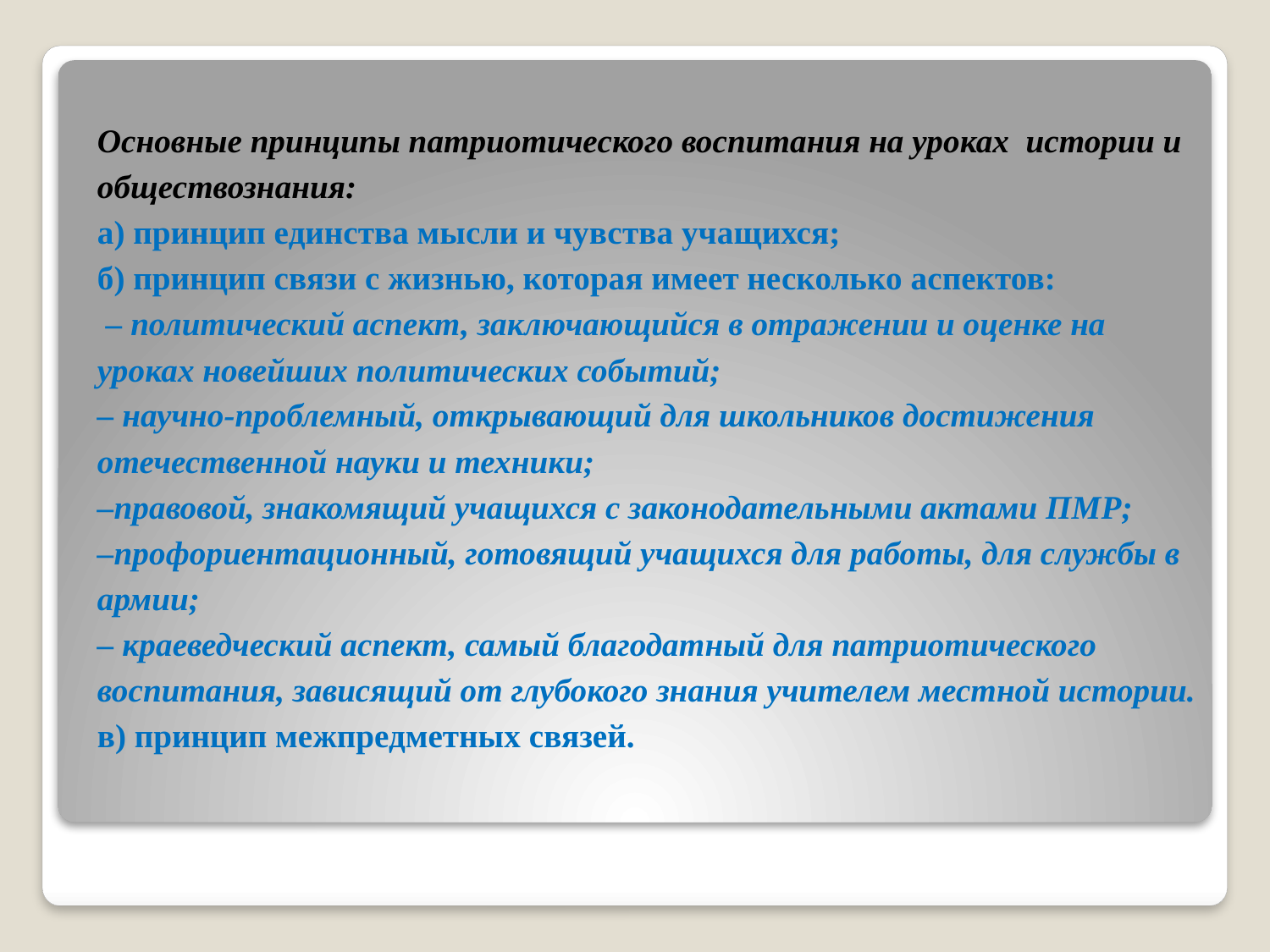

# Основные принципы патриотического воспитания на уроках  истории и обществознания: а) принцип единства мысли и чувства учащихся;  б) принцип связи с жизнью, которая имеет несколько аспектов:  – политический аспект, заключающийся в отражении и оценке на уроках новейших политических событий;  – научно-проблемный, открывающий для школьников достижения отечественной науки и техники;  –правовой, знакомящий учащихся с законодательными актами ПМР; –профориентационный, готовящий учащихся для работы, для службы в армии;  – краеведческий аспект, самый благодатный для патриотического воспитания, зависящий от глубокого знания учителем местной истории.  в) принцип межпредметных связей.